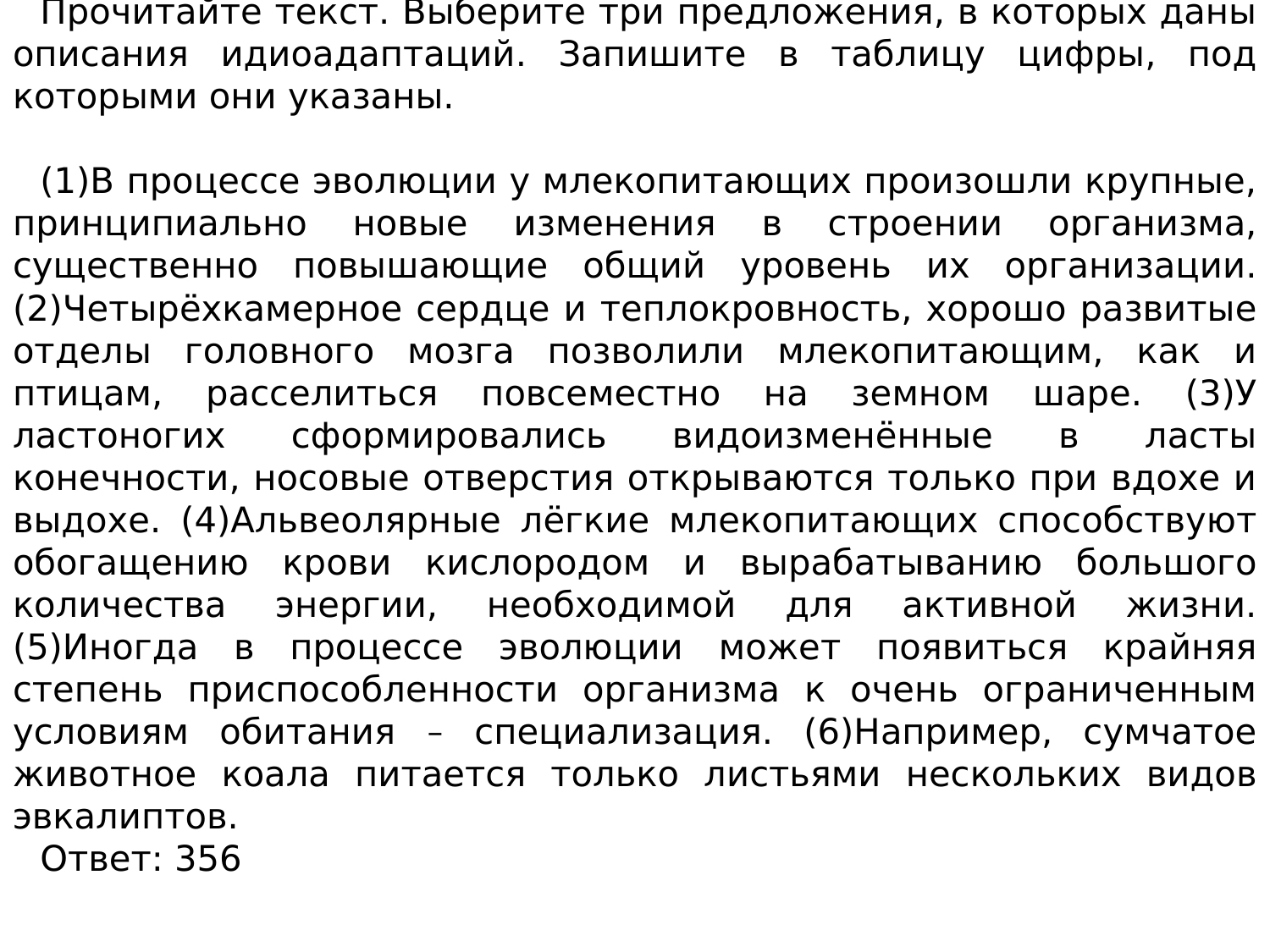

Прочитайте текст. Выберите три предложения, в которых даны описания идиоадаптаций. Запишите в таблицу цифры, под которыми они указаны.

(1)В процессе эволюции у млекопитающих произошли крупные, принципиально новые изменения в строении организма, существенно повышающие общий уровень их организации. (2)Четырёхкамерное сердце и теплокровность, хорошо развитые отделы головного мозга позволили млекопитающим, как и птицам, расселиться повсеместно на земном шаре. (3)У ластоногих сформировались видоизменённые в ласты конечности, носовые отверстия открываются только при вдохе и выдохе. (4)Альвеолярные лёгкие млекопитающих способствуют обогащению крови кислородом и вырабатыванию большого количества энергии, необходимой для активной жизни. (5)Иногда в процессе эволюции может появиться крайняя степень приспособленности организма к очень ограниченным условиям обитания – специализация. (6)Например, сумчатое животное коала питается только листьями нескольких видов эвкалиптов.
Ответ: 356